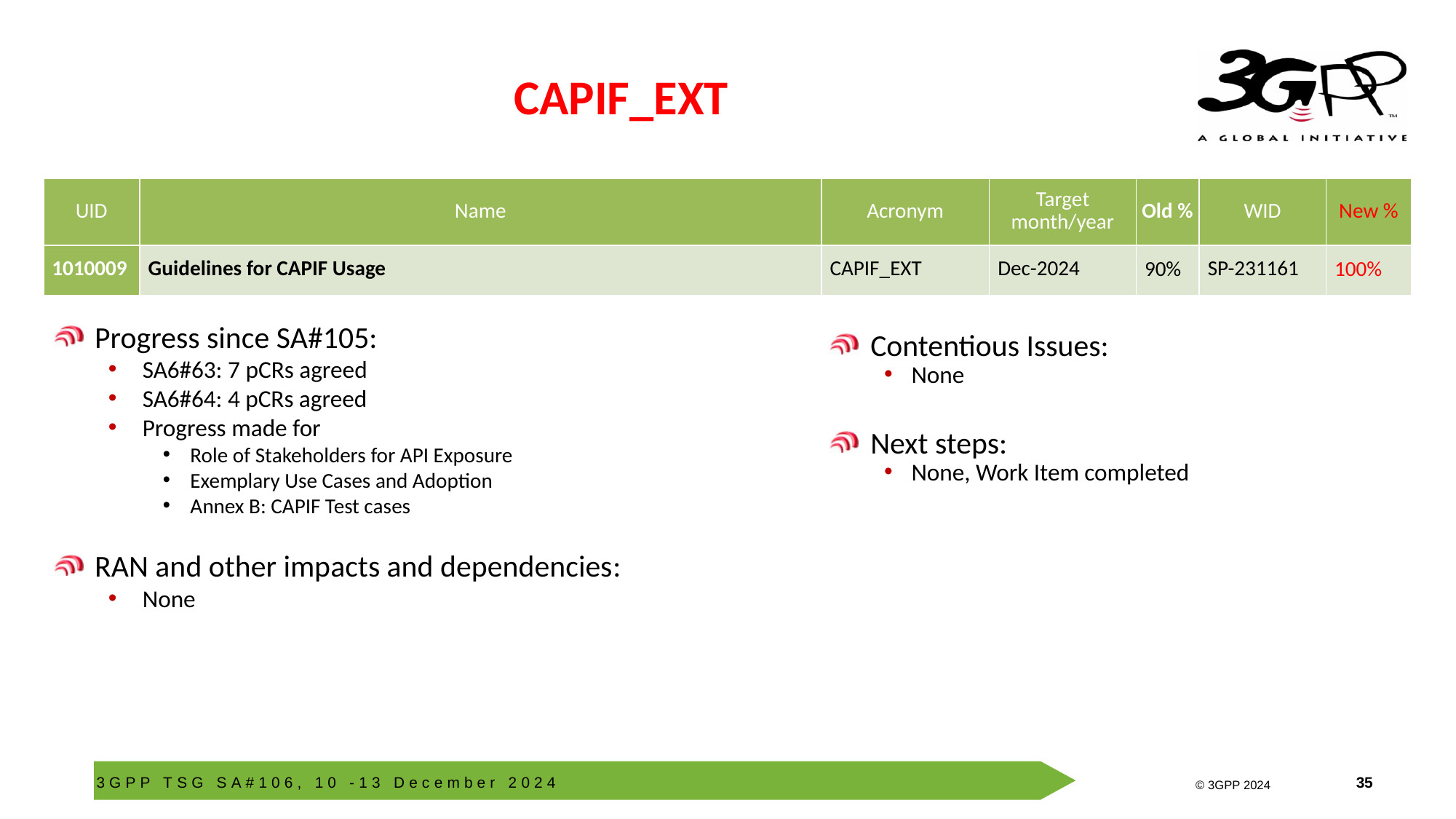

# CAPIF_EXT
| UID | Name | Acronym | Target month/year | Old % | WID | New % |
| --- | --- | --- | --- | --- | --- | --- |
| 1010009 | Guidelines for CAPIF Usage | CAPIF\_EXT | Dec-2024 | 90% | SP-231161 | 100% |
Progress since SA#105:
SA6#63: 7 pCRs agreed
SA6#64: 4 pCRs agreed
Progress made for
Role of Stakeholders for API Exposure
Exemplary Use Cases and Adoption
Annex B: CAPIF Test cases

RAN and other impacts and dependencies:
None
Contentious Issues:
None

Next steps:
None, Work Item completed